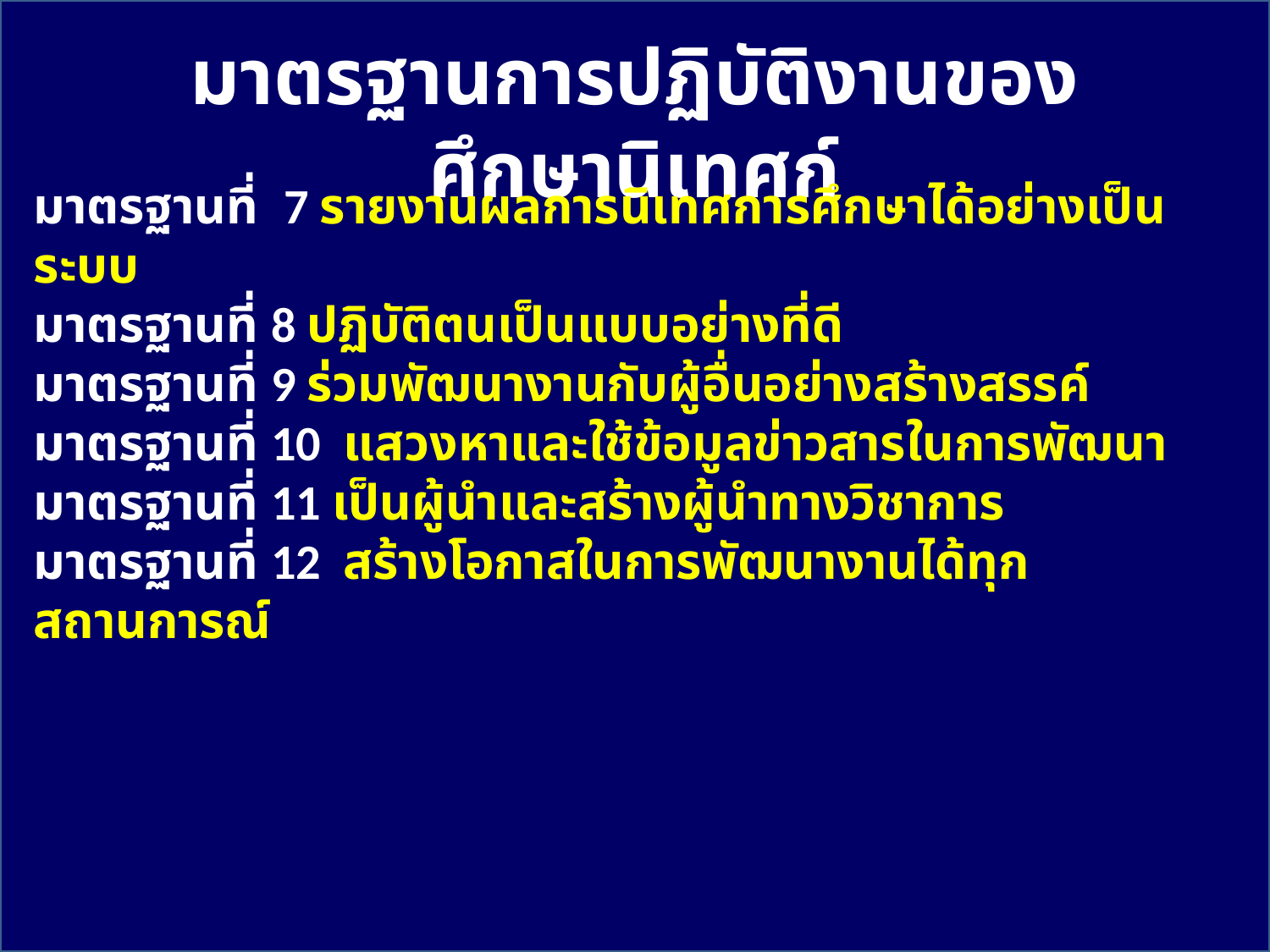

มาตรฐานการปฏิบัติงานของศึกษานิเทศก์
มาตรฐานที่  7 รายงานผลการนิเทศการศึกษาได้อย่างเป็นระบบ
มาตรฐานที่ 8 ปฏิบัติตนเป็นแบบอย่างที่ดี
มาตรฐานที่ 9 ร่วมพัฒนางานกับผู้อื่นอย่างสร้างสรรค์
มาตรฐานที่ 10  แสวงหาและใช้ข้อมูลข่าวสารในการพัฒนา
มาตรฐานที่ 11 เป็นผู้นำและสร้างผู้นำทางวิชาการ
มาตรฐานที่ 12  สร้างโอกาสในการพัฒนางานได้ทุกสถานการณ์